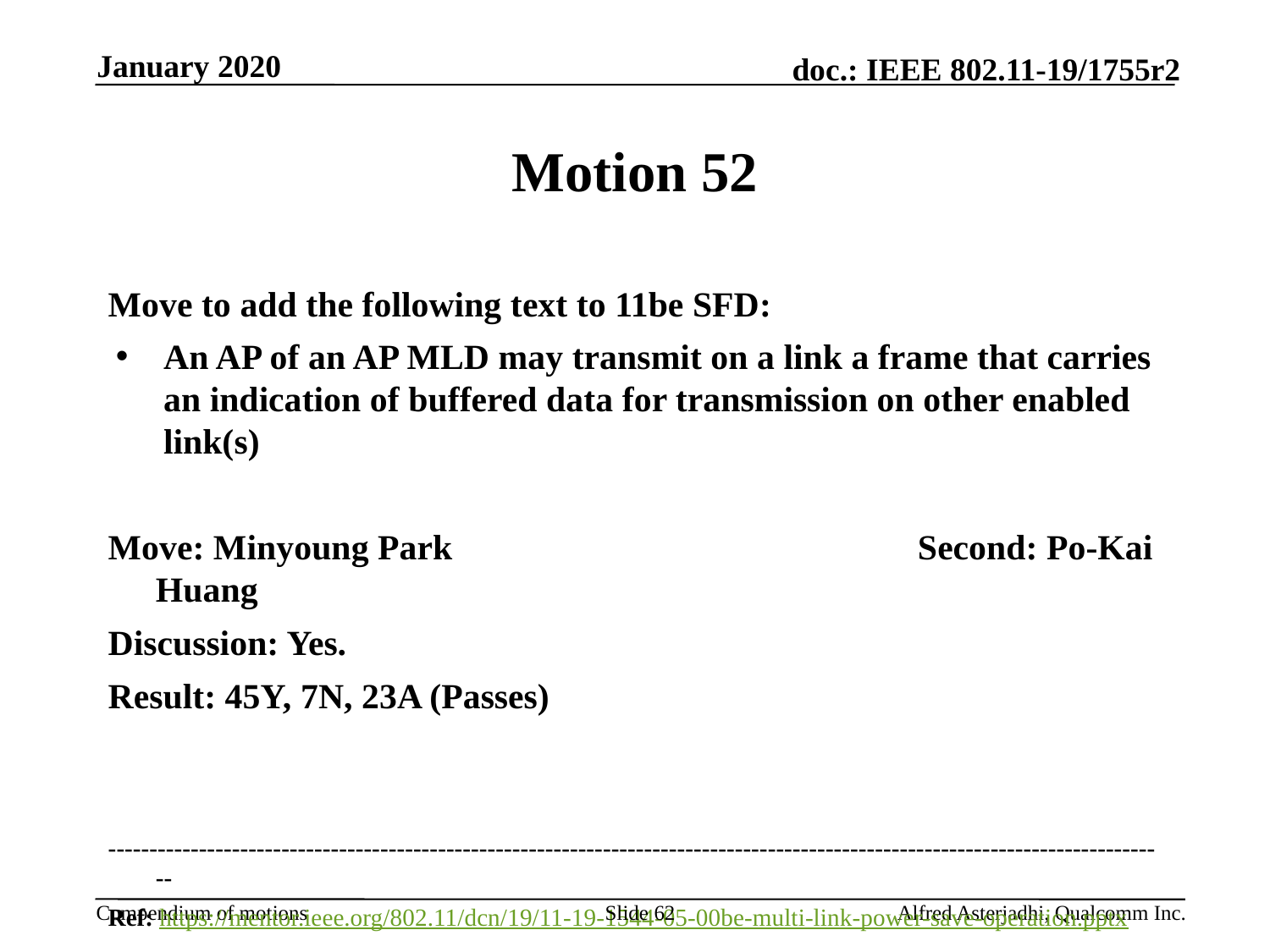

January 2020
# Motion 52
Move to add the following text to 11be SFD:
An AP of an AP MLD may transmit on a link a frame that carries an indication of buffered data for transmission on other enabled link(s)

Move: Minyoung Park				Second: Po-Kai Huang
Discussion: Yes.
Result: 45Y, 7N, 23A (Passes)

---------------------------------------------------------------------------------------------------------------------------------
Ref: https://mentor.ieee.org/802.11/dcn/19/11-19-1544-05-00be-multi-link-power-save-operation.pptx
Slide 62
Alfred Asterjadhi, Qualcomm Inc.